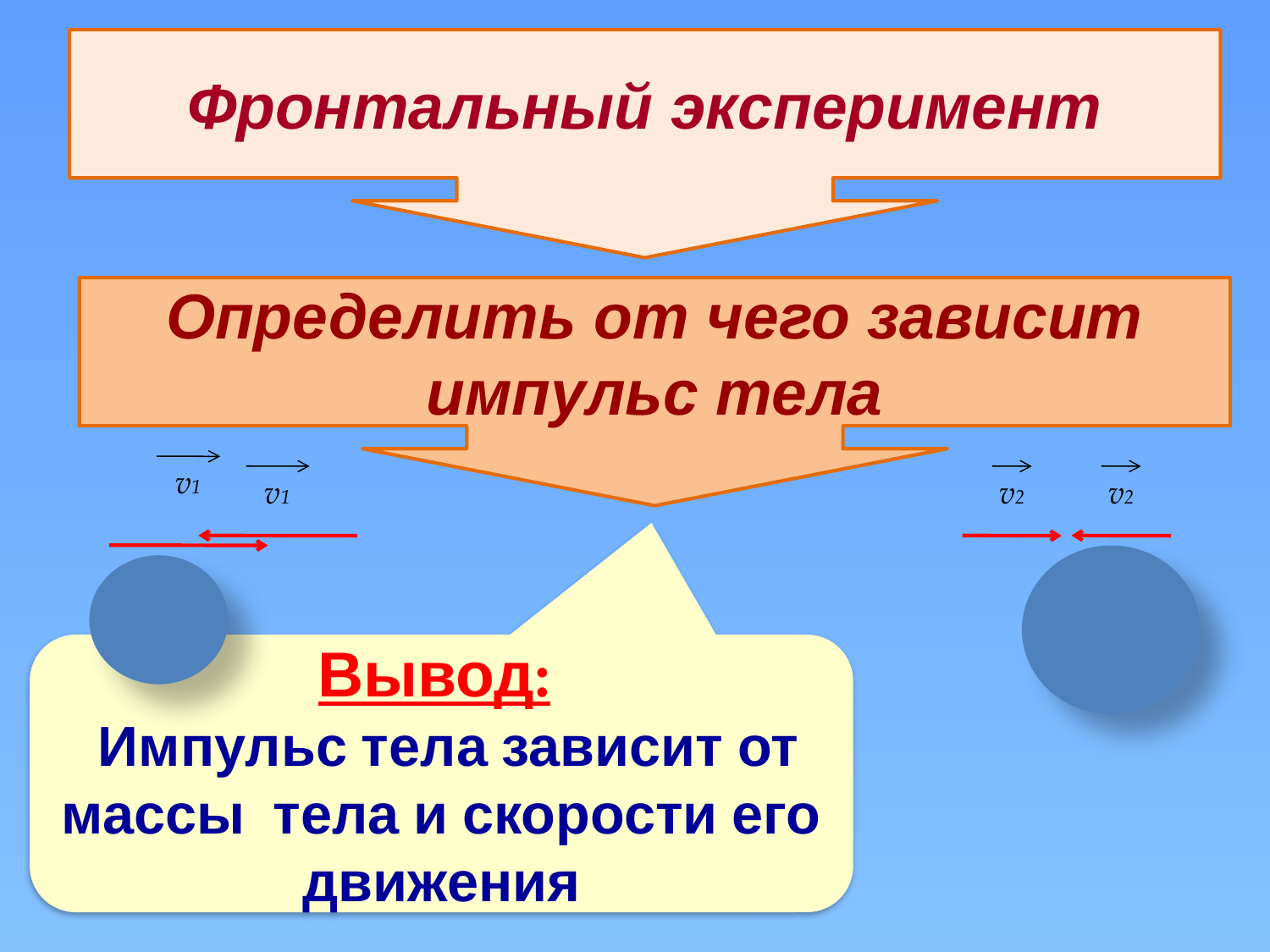

Фронтальный эксперимент
Определить от чего зависит импульс тела
v1
v1
v2
v2

Вывод:
 Импульс тела зависит от массы  тела и скорости его движения